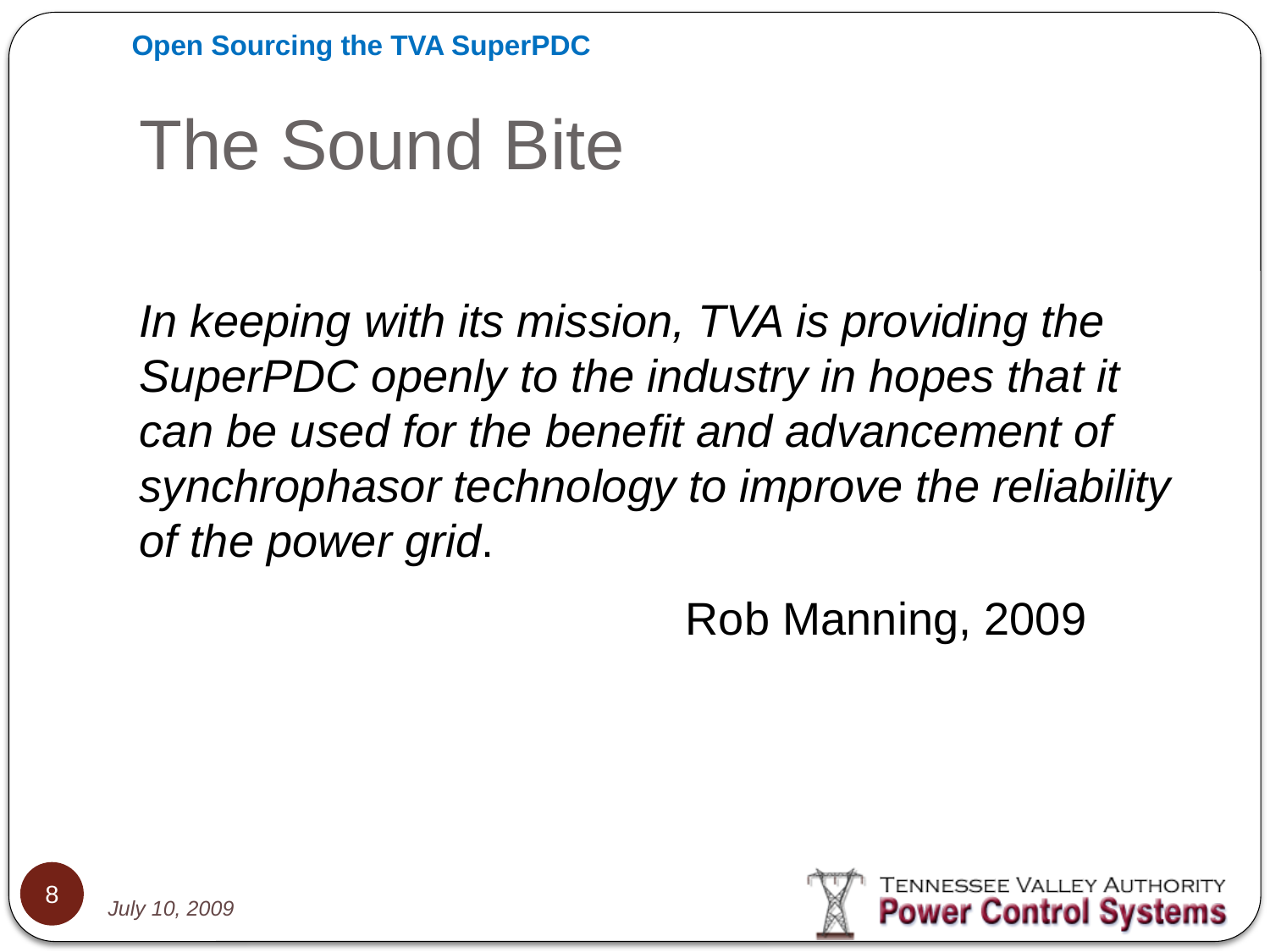

# The Sound Bite
In keeping with its mission, TVA is providing the SuperPDC openly to the industry in hopes that it can be used for the benefit and advancement of synchrophasor technology to improve the reliability of the power grid.
					Rob Manning, 2009
8